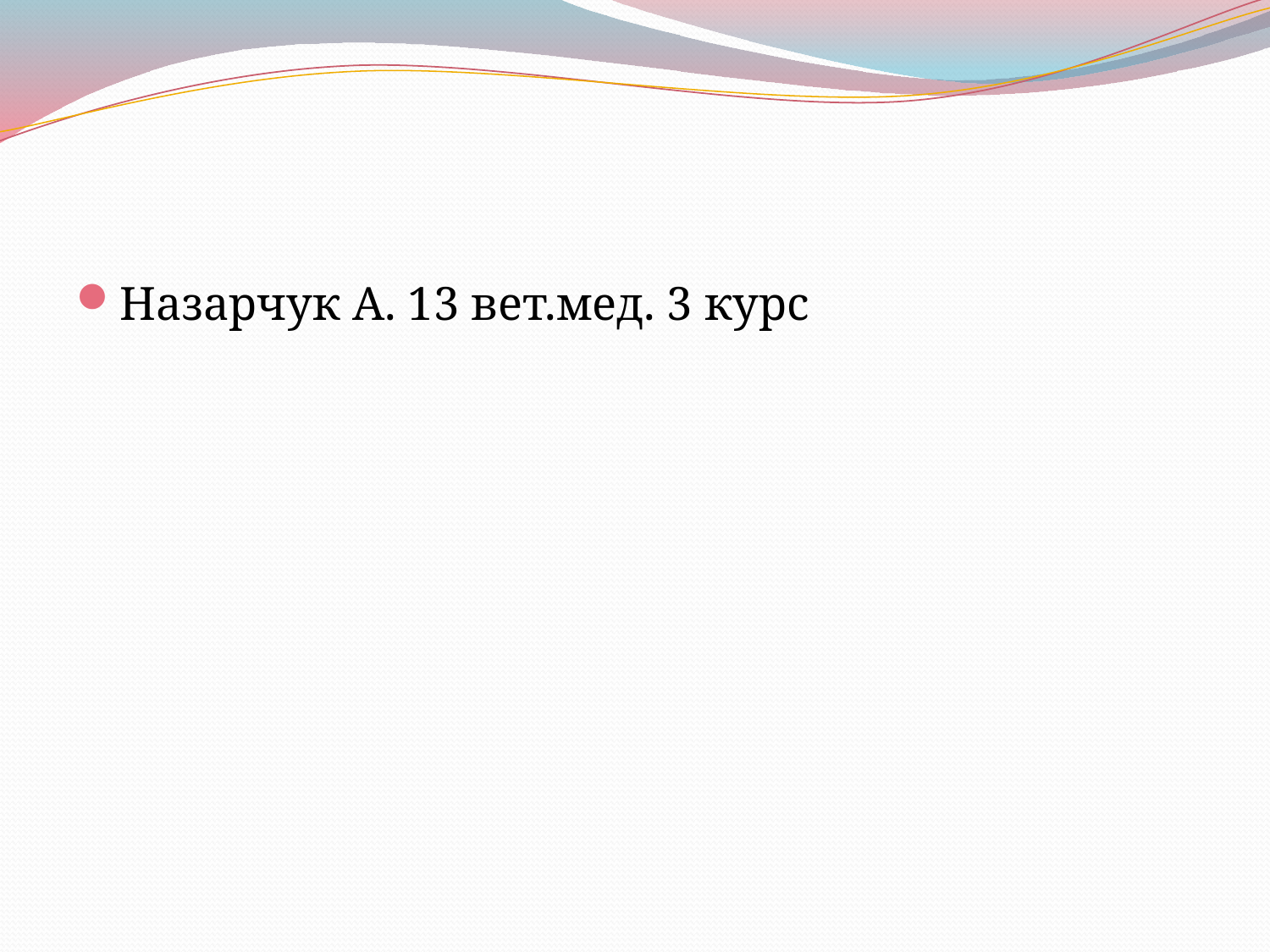

#
Назарчук А. 13 вет.мед. 3 курс